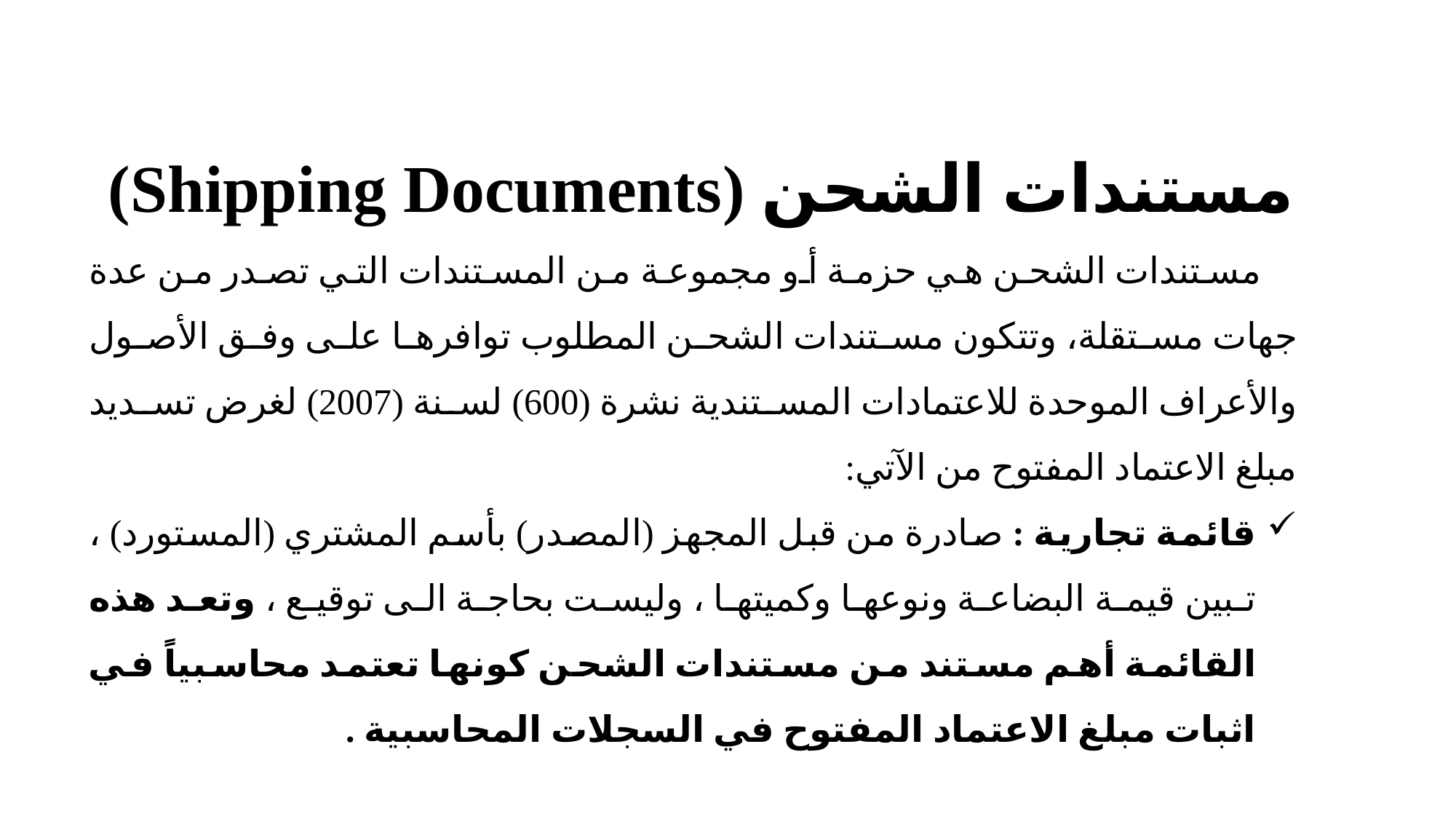

مستندات الشحن (Shipping Documents)
    مستندات الشحن هي حزمة أو مجموعة من المستندات التي تصدر من عدة جهات مستقلة، وتتكون مستندات الشحن المطلوب توافرها على وفق الأصول والأعراف الموحدة للاعتمادات المستندية نشرة (600) لسنة (2007) لغرض تسديد مبلغ الاعتماد المفتوح من الآتي:
قائمة تجارية : صادرة من قبل المجهز (المصدر) بأسم المشتري (المستورد) ، تبين قيمة البضاعة ونوعها وكميتها ، وليست بحاجة الى توقيع ، وتعد هذه القائمة أهم مستند من مستندات الشحن كونها تعتمد محاسبياً في اثبات مبلغ الاعتماد المفتوح في السجلات المحاسبية .